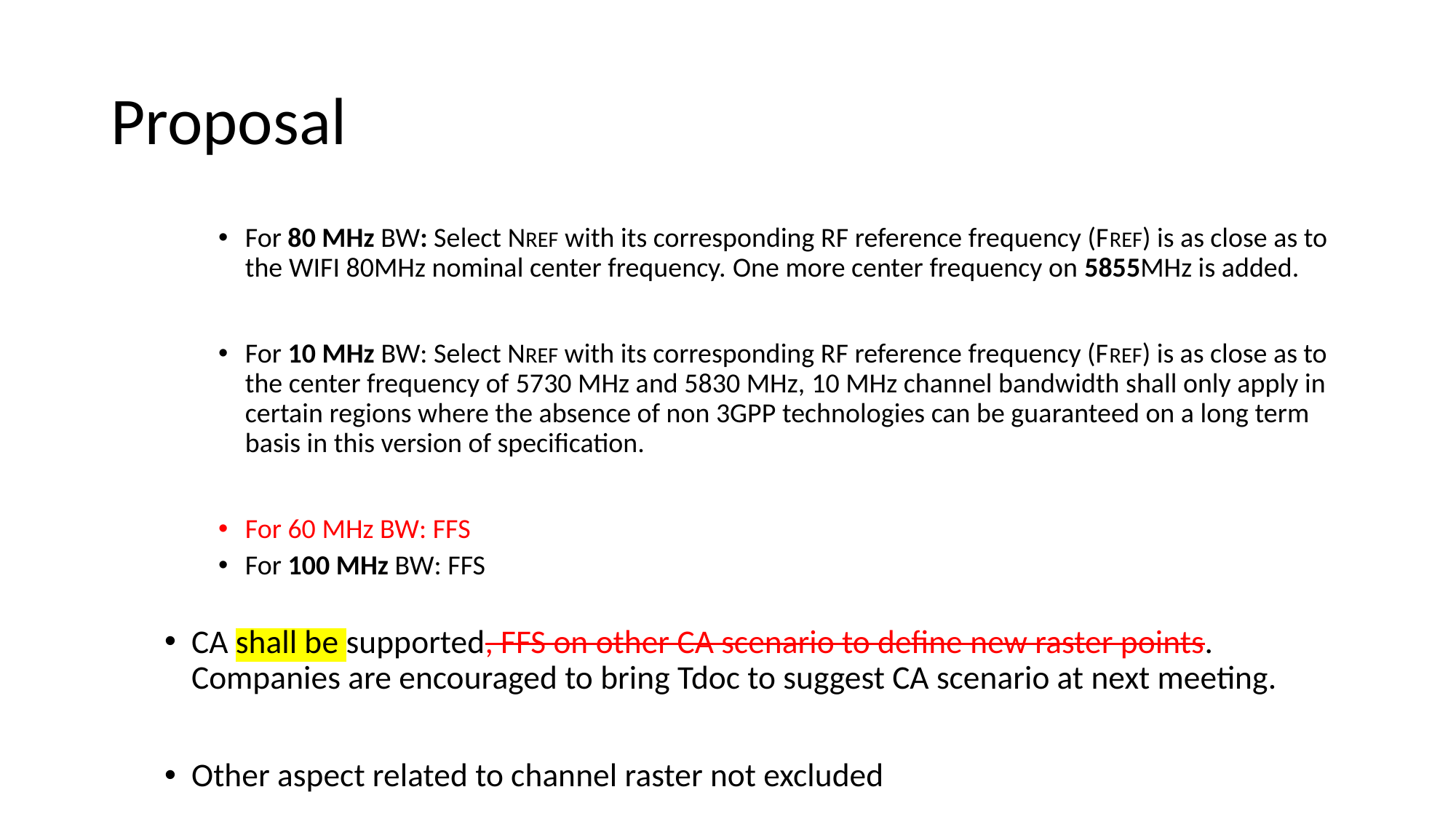

# Proposal
For 80 MHz BW: Select NREF with its corresponding RF reference frequency (FREF) is as close as to the WIFI 80MHz nominal center frequency. One more center frequency on 5855MHz is added.

For 10 MHz BW: Select NREF with its corresponding RF reference frequency (FREF) is as close as to the center frequency of 5730 MHz and 5830 MHz, 10 MHz channel bandwidth shall only apply in certain regions where the absence of non 3GPP technologies can be guaranteed on a long term basis in this version of specification.

For 60 MHz BW: FFS
For 100 MHz BW: FFS

CA shall be supported, FFS on other CA scenario to define new raster points. Companies are encouraged to bring Tdoc to suggest CA scenario at next meeting.

Other aspect related to channel raster not excluded